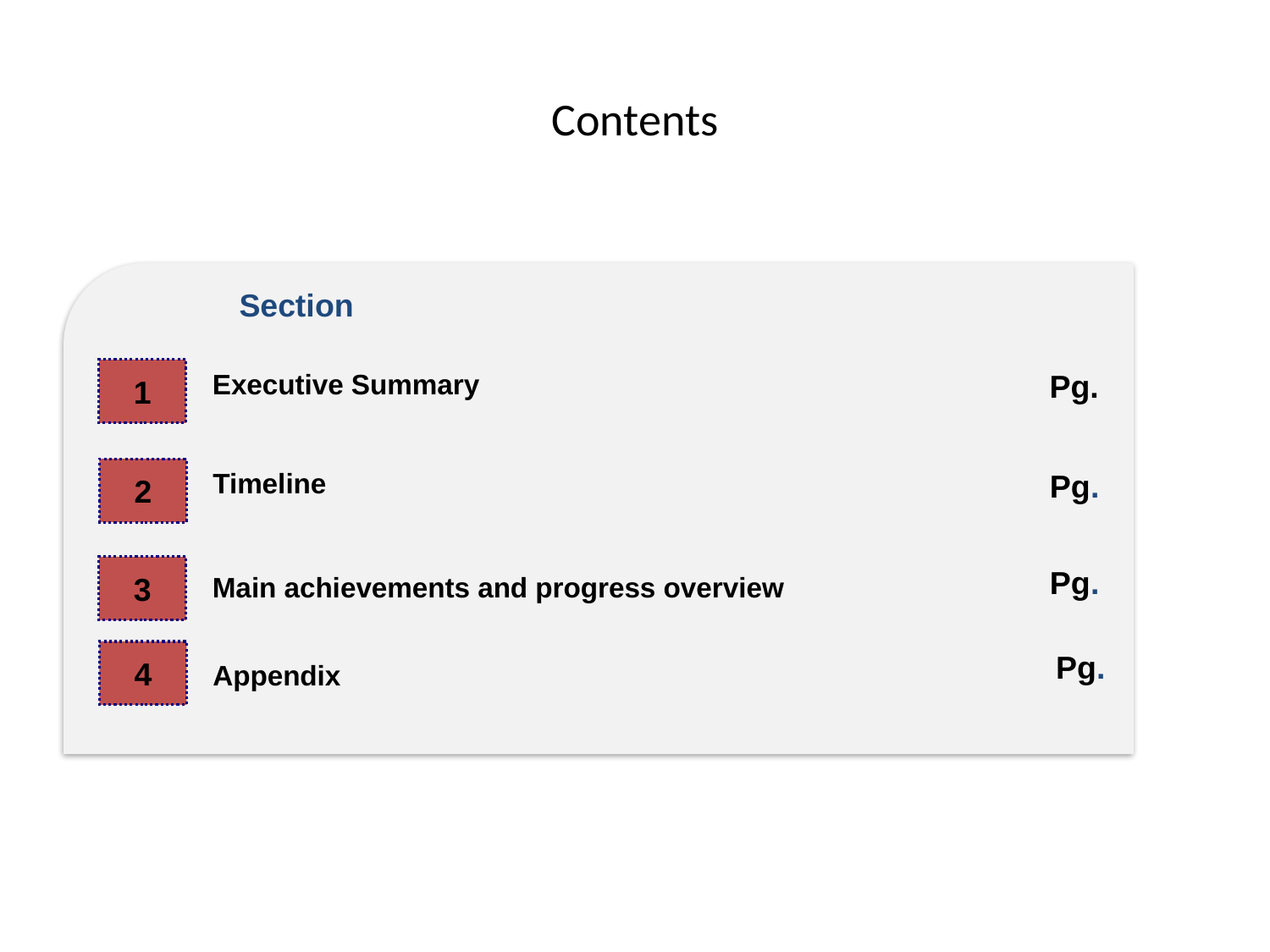

# Contents

Section
Pg.
1
Executive Summary
Pg.
2
Timeline
Pg.
3
Main achievements and progress overview
Pg.
4
Appendix